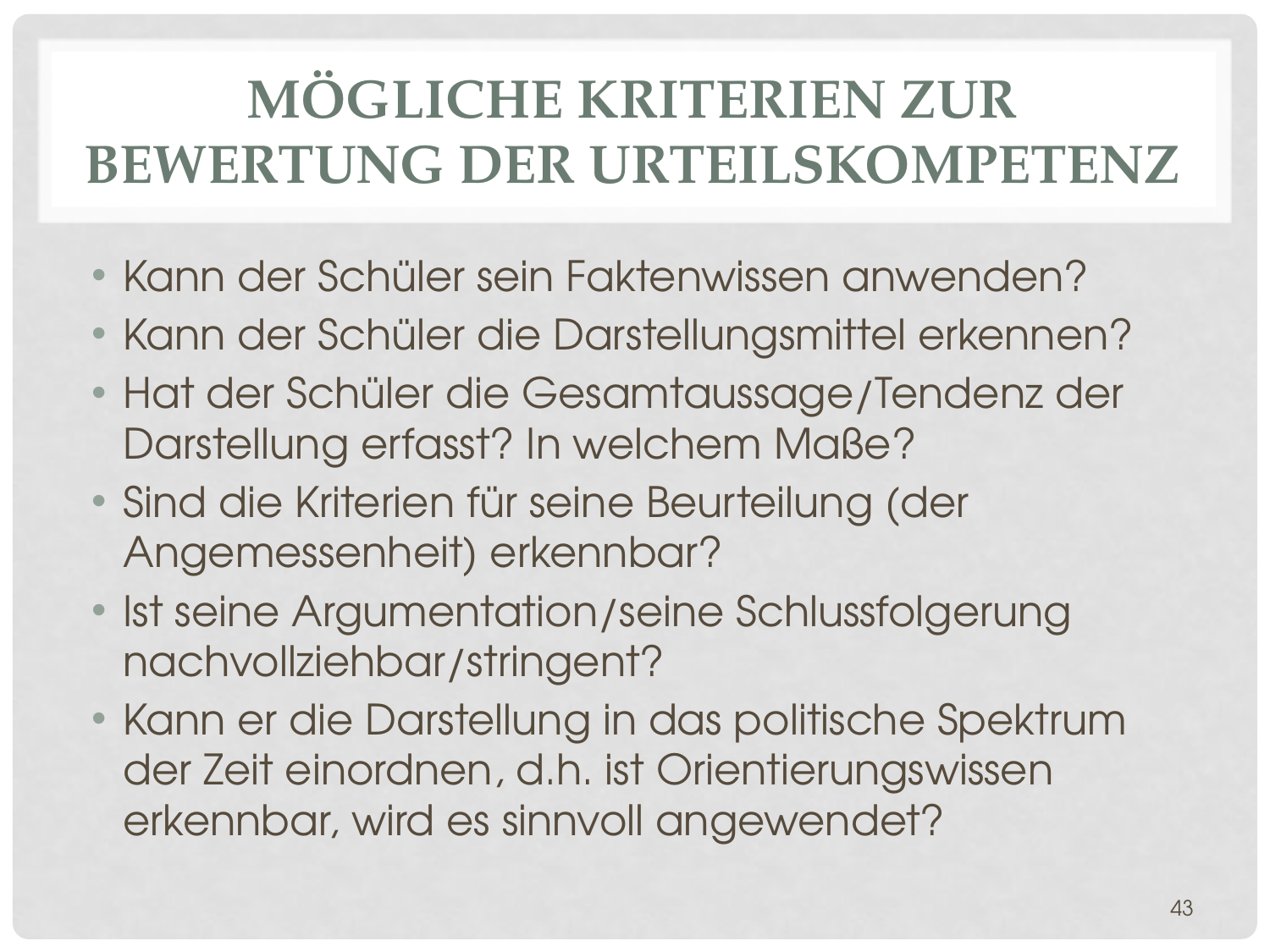

# Mögliche Kriterien zur Bewertung der Urteilskompetenz
Kann der Schüler sein Faktenwissen anwenden?
Kann der Schüler die Darstellungsmittel erkennen?
Hat der Schüler die Gesamtaussage/Tendenz der Darstellung erfasst? In welchem Maße?
Sind die Kriterien für seine Beurteilung (der Angemessenheit) erkennbar?
Ist seine Argumentation/seine Schlussfolgerung nachvollziehbar/stringent?
Kann er die Darstellung in das politische Spektrum der Zeit einordnen, d.h. ist Orientierungswissen erkennbar, wird es sinnvoll angewendet?
43